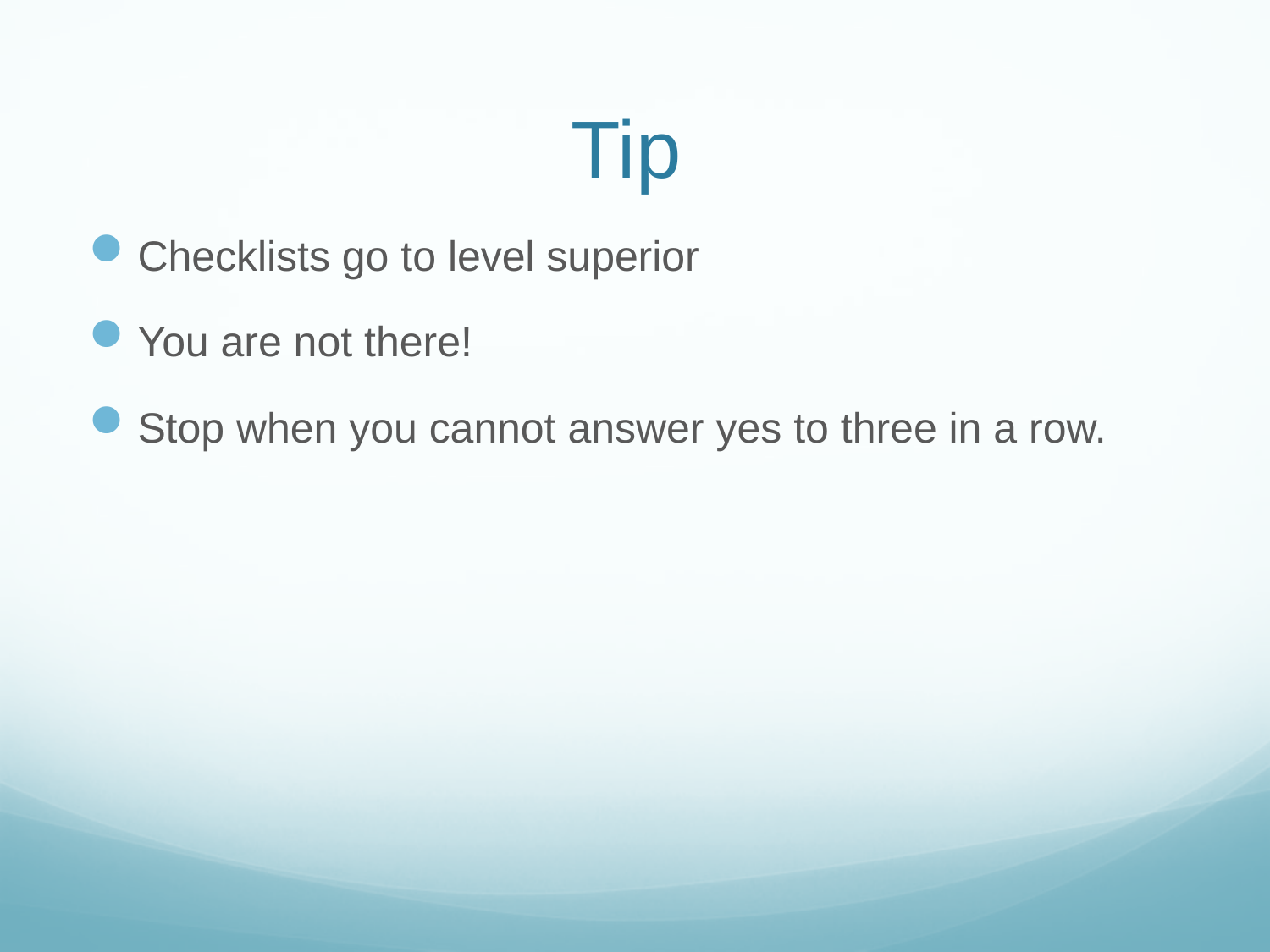

# Tip
Checklists go to level superior
You are not there!
Stop when you cannot answer yes to three in a row.